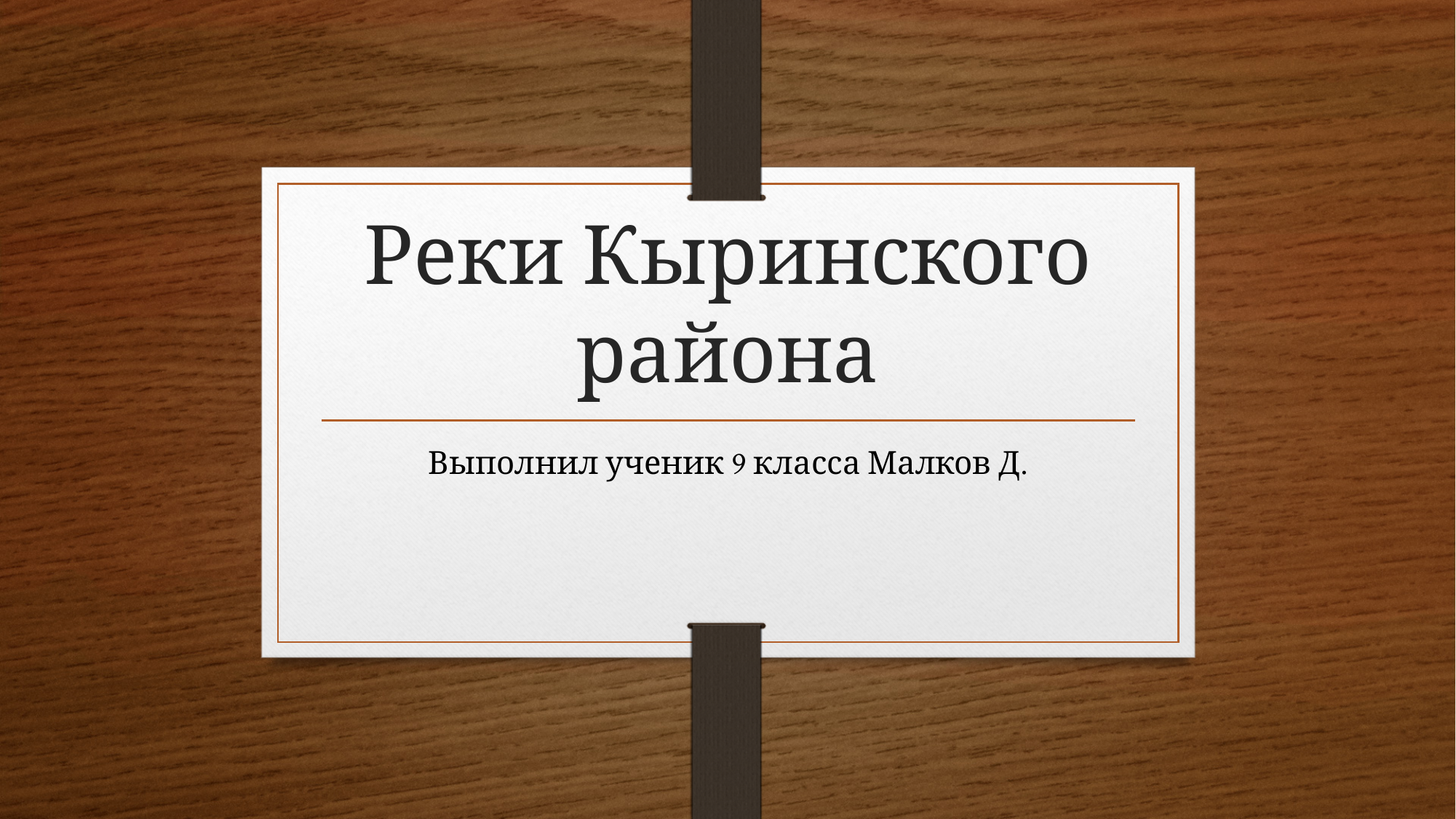

# Реки Кыринского района
Выполнил ученик 9 класса Малков Д.